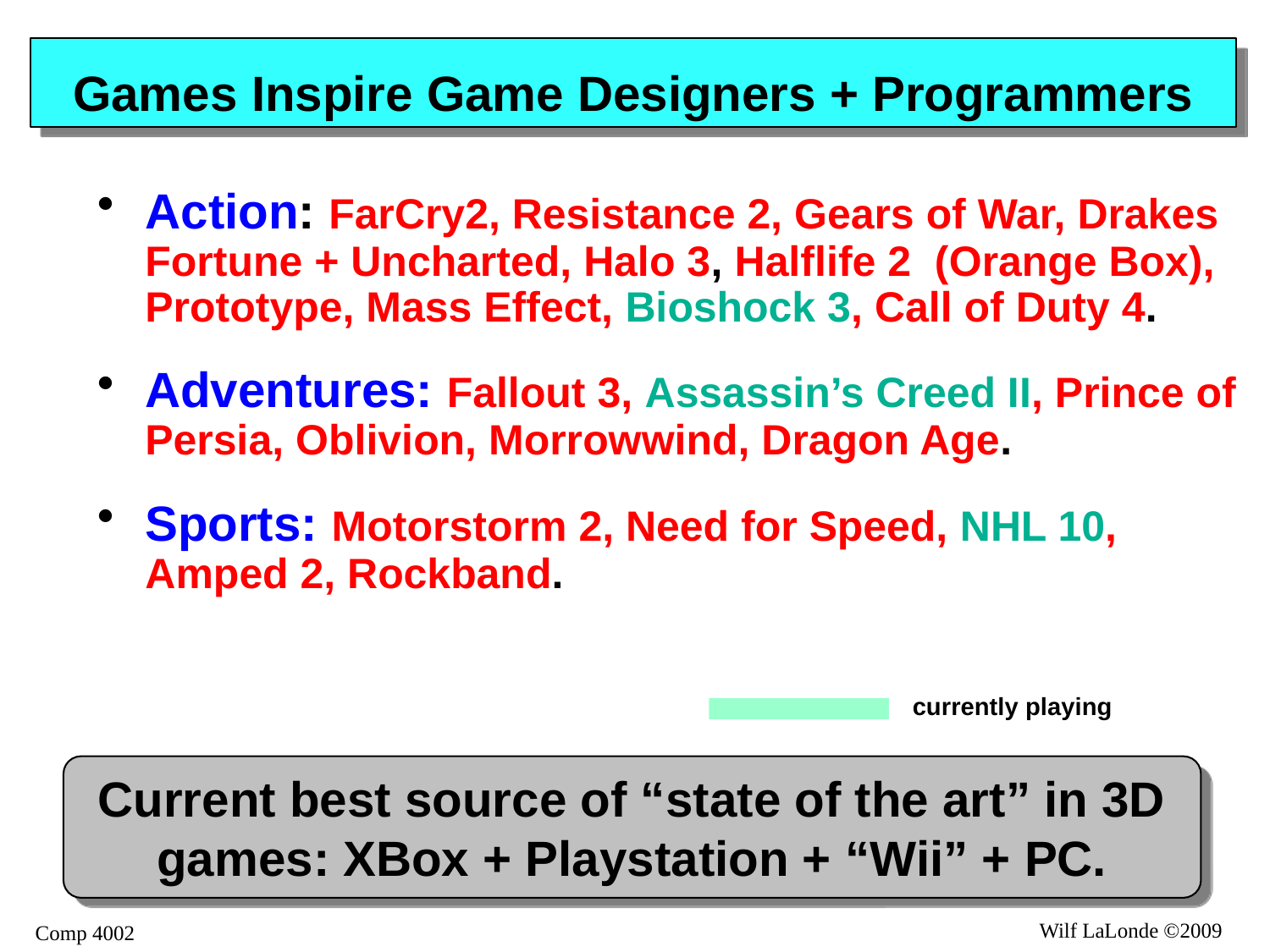

# Games Inspire Game Designers + Programmers
Action: FarCry2, Resistance 2, Gears of War, Drakes Fortune + Uncharted, Halo 3, Halflife 2  (Orange Box), Prototype, Mass Effect, Bioshock 3, Call of Duty 4.

Adventures: Fallout 3, Assassin’s Creed II, Prince of Persia, Oblivion, Morrowwind, Dragon Age.

Sports: Motorstorm 2, Need for Speed, NHL 10, Amped 2, Rockband.

currently playing

Current best source of “state of the art” in 3D games: XBox + Playstation + “Wii” + PC.